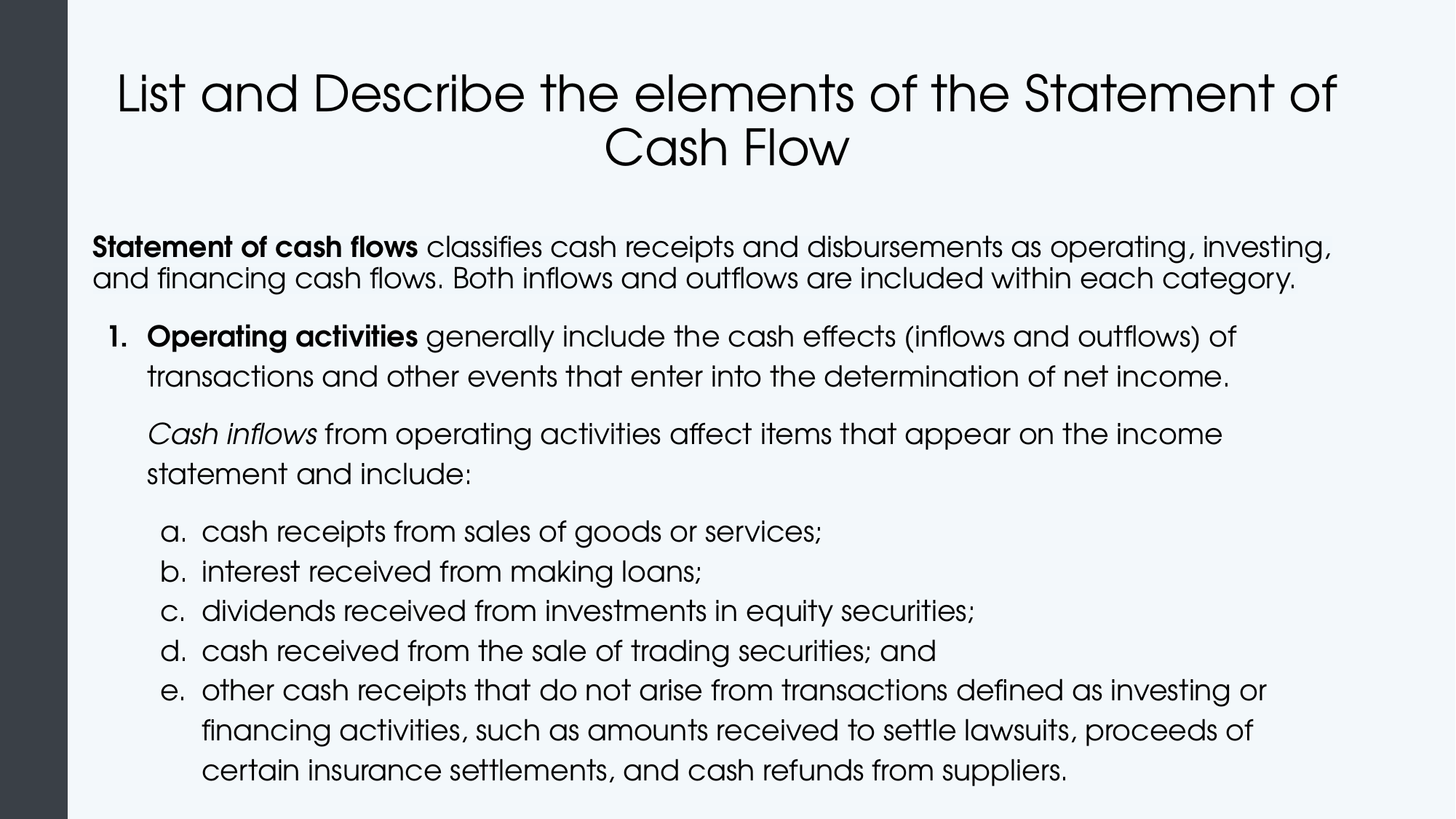

# List and Describe the elements of the Statement of Cash Flow
Statement of cash flows classifies cash receipts and disbursements as operating, investing, and financing cash flows. Both inflows and outflows are included within each category.
Operating activities generally include the cash effects (inflows and outflows) of transactions and other events that enter into the determination of net income.
Cash inflows from operating activities affect items that appear on the income statement and include:
cash receipts from sales of goods or services;
interest received from making loans;
dividends received from investments in equity securities;
cash received from the sale of trading securities; and
other cash receipts that do not arise from transactions defined as investing or financing activities, such as amounts received to settle lawsuits, proceeds of certain insurance settlements, and cash refunds from suppliers.